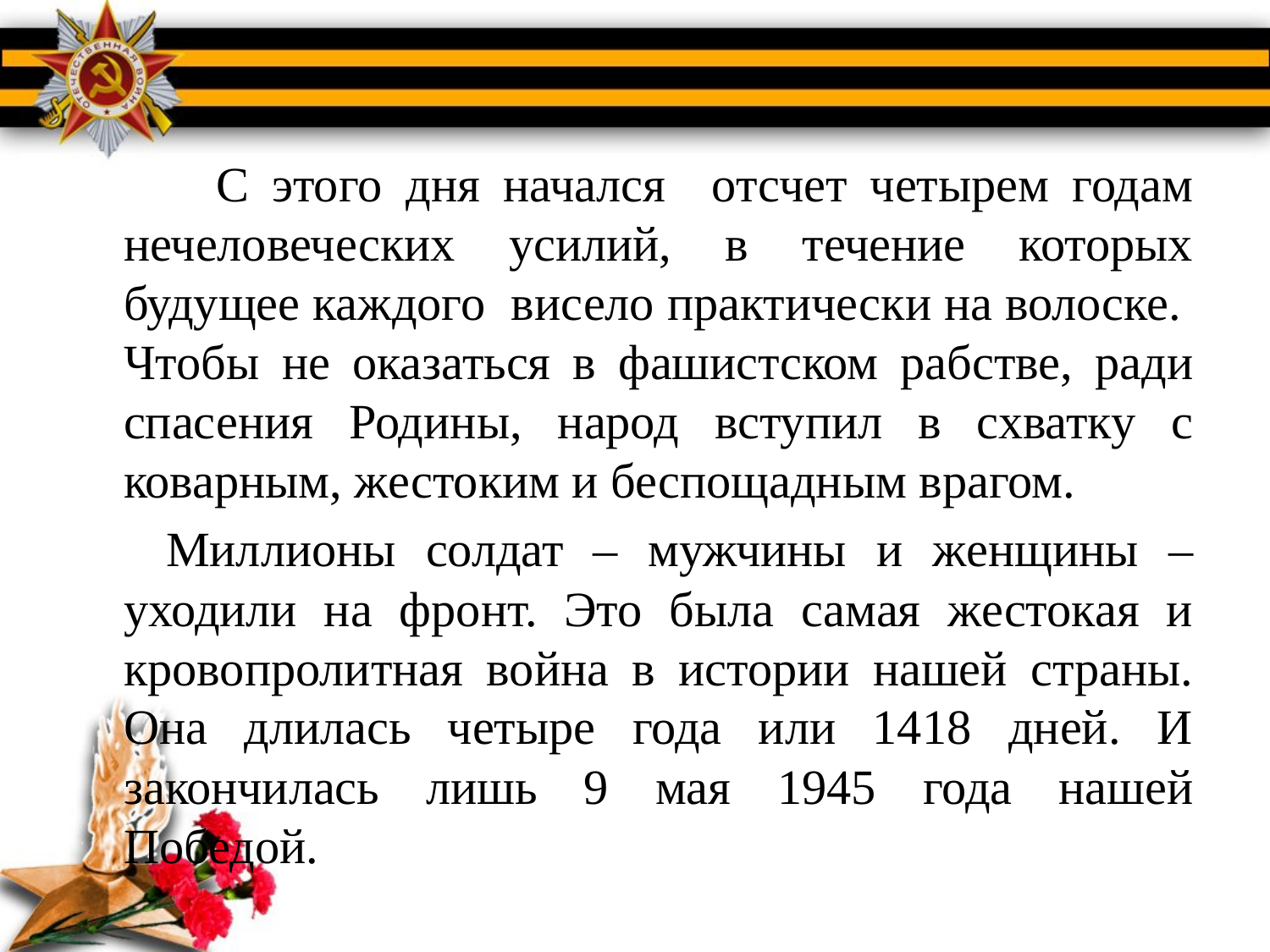

#
      С этого дня начался  отсчет четырем годам нечеловеческих усилий, в течение которых будущее каждого  висело практически на волоске.  Чтобы не оказаться в фашистском рабстве, ради спасения Родины, народ вступил в схватку с коварным, жестоким и беспощадным врагом.
   Миллионы солдат – мужчины и женщины – уходили на фронт. Это была самая жестокая и кровопролитная война в истории нашей страны. Она длилась четыре года или 1418 дней. И закончилась лишь 9 мая 1945 года нашей Победой.